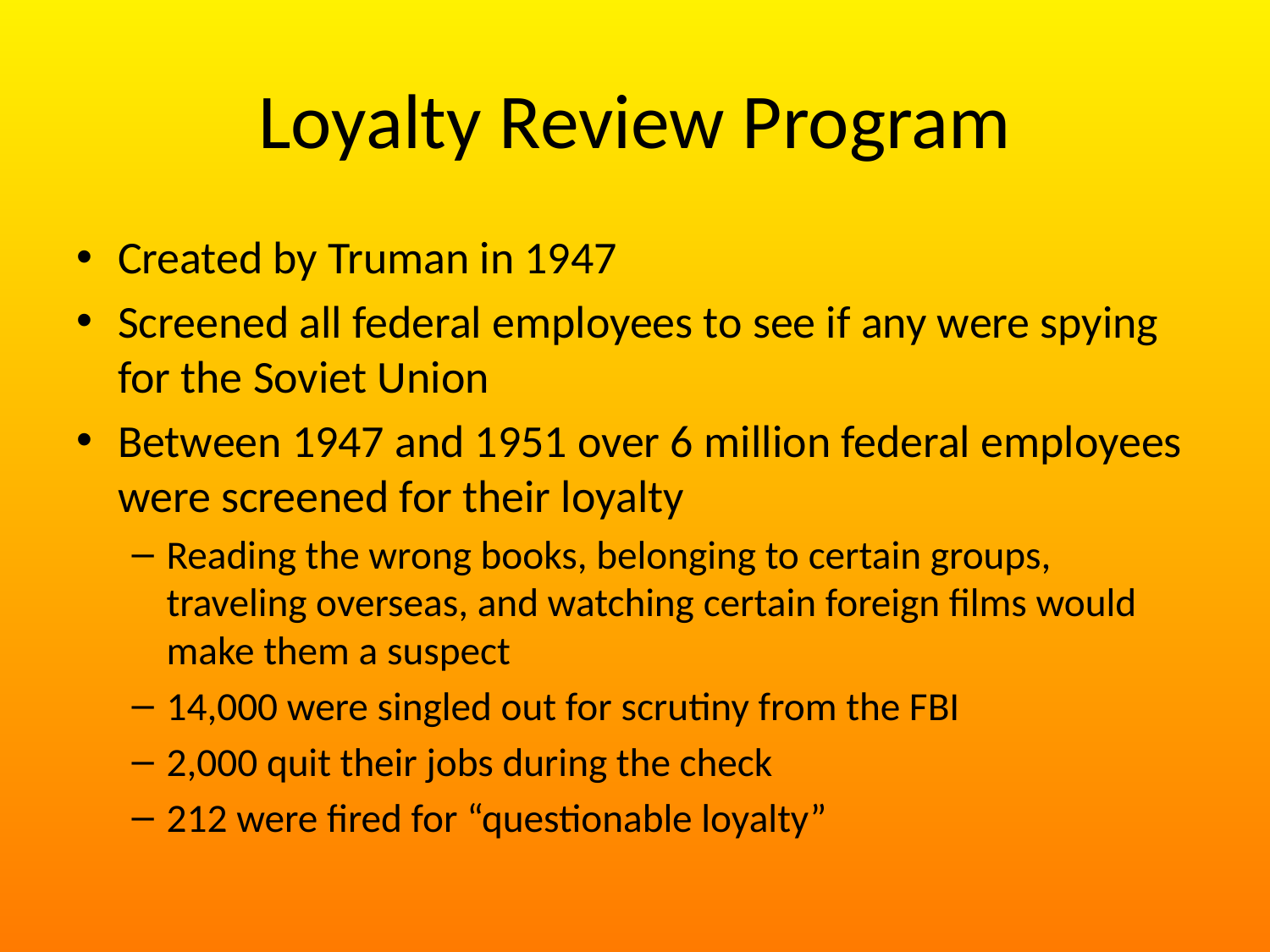

# Loyalty Review Program
Created by Truman in 1947
Screened all federal employees to see if any were spying for the Soviet Union
Between 1947 and 1951 over 6 million federal employees were screened for their loyalty
Reading the wrong books, belonging to certain groups, traveling overseas, and watching certain foreign films would make them a suspect
14,000 were singled out for scrutiny from the FBI
2,000 quit their jobs during the check
212 were fired for “questionable loyalty”